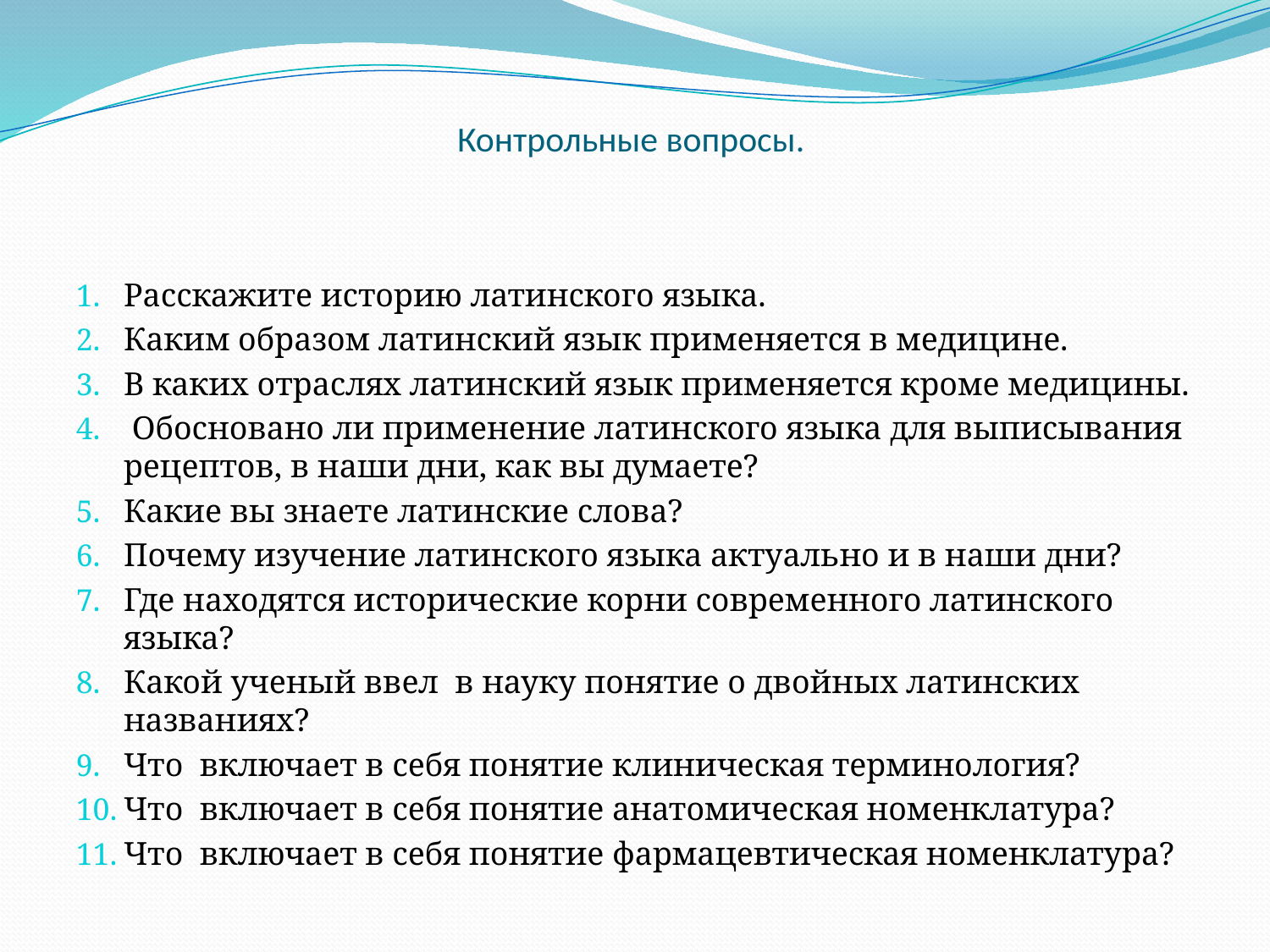

# Контрольные вопросы.
Расскажите историю латинского языка.
Каким образом латинский язык применяется в медицине.
В каких отраслях латинский язык применяется кроме медицины.
 Обосновано ли применение латинского языка для выписывания рецептов, в наши дни, как вы думаете?
Какие вы знаете латинские слова?
Почему изучение латинского языка актуально и в наши дни?
Где находятся исторические корни современного латинского языка?
Какой ученый ввел  в науку понятие о двойных латинских названиях?
Что  включает в себя понятие клиническая терминология?
Что  включает в себя понятие анатомическая номенклатура?
Что  включает в себя понятие фармацевтическая номенклатура?